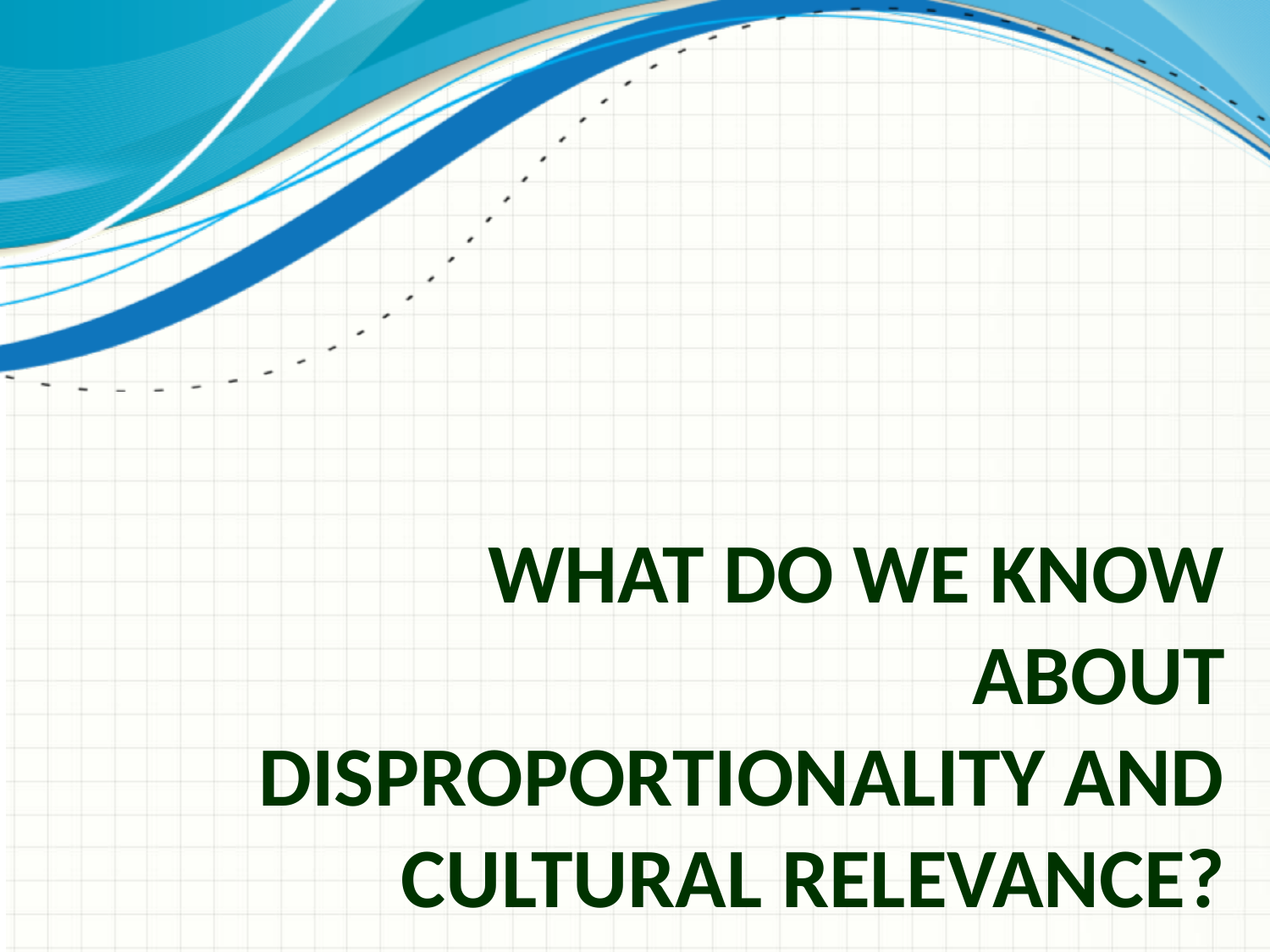

# What do we know about disproportionality and cultural relevance?